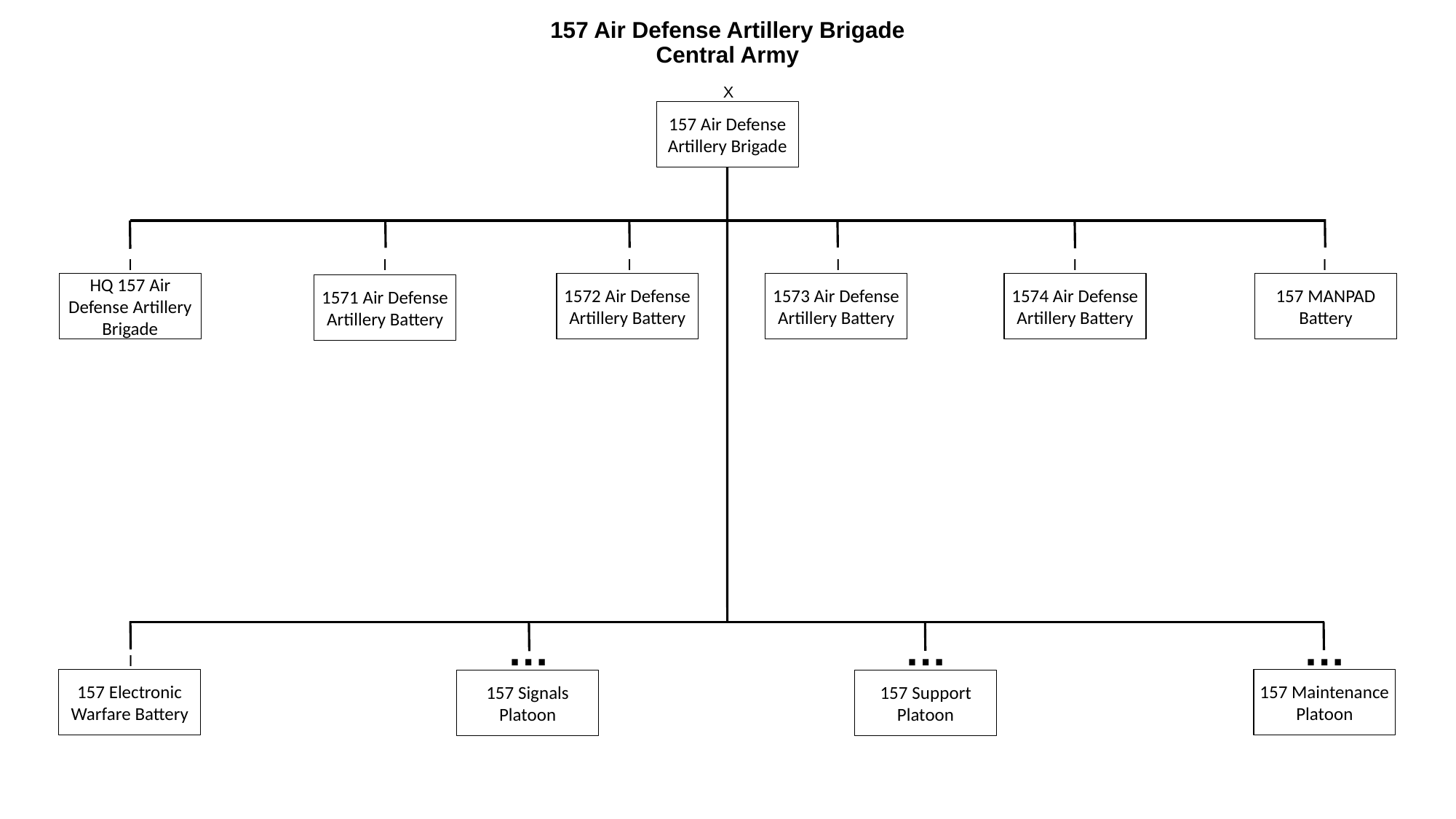

# 157 Air Defense Artillery Brigade Central Army
X
157 Air Defense Artillery Brigade
I
I
I
I
I
I
HQ 157 Air Defense Artillery Brigade
1572 Air Defense Artillery Battery
1573 Air Defense Artillery Battery
1574 Air Defense Artillery Battery
157 MANPAD
Battery
1571 Air Defense Artillery Battery
…
…
…
I
157 Electronic Warfare Battery
157 Maintenance
Platoon
157 Signals
Platoon
157 Support
Platoon